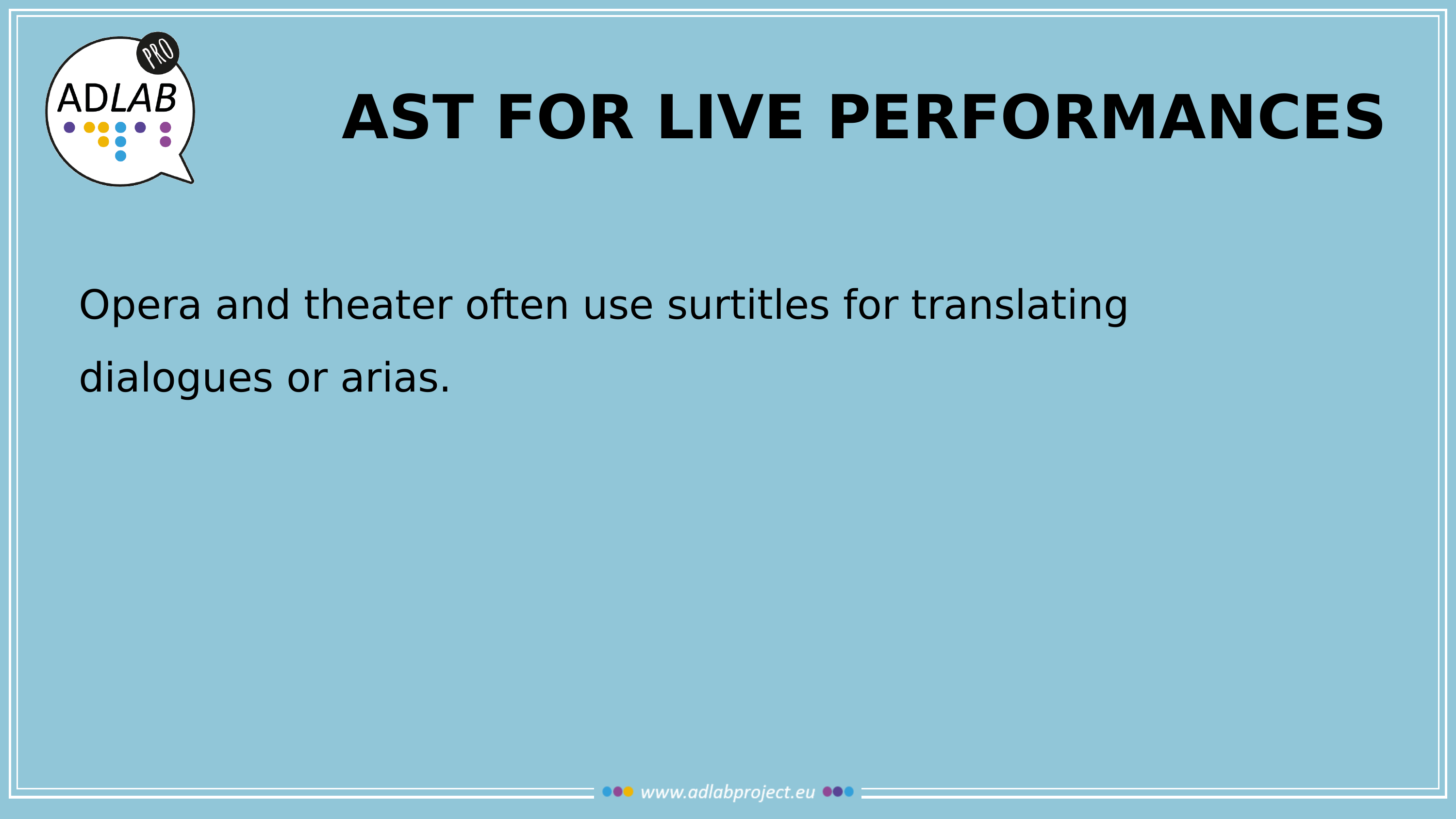

# AST FOR LIVE PERFORMANCES
Opera and theater often use surtitles for translating dialogues or arias.